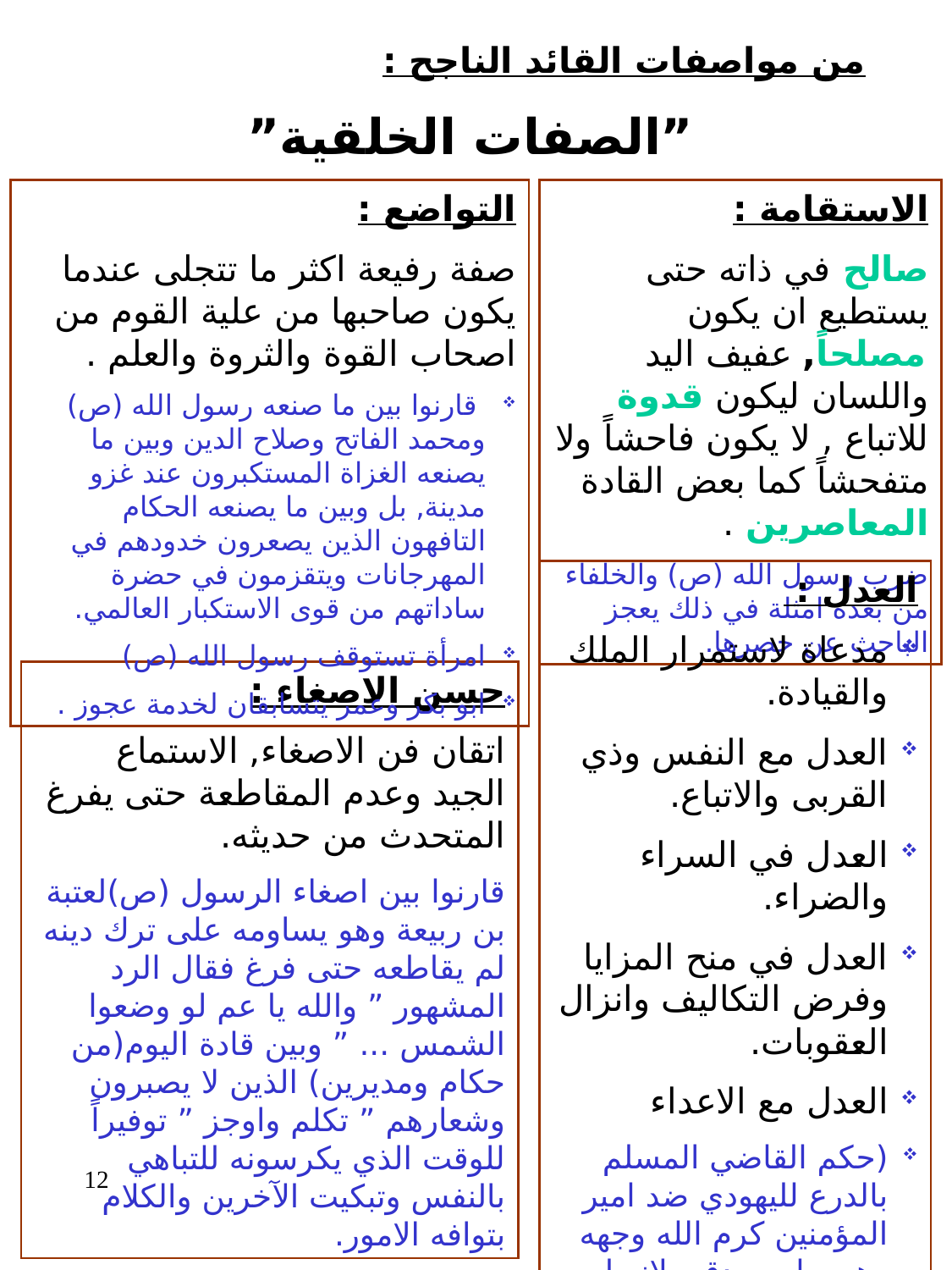

من مواصفات القائد الناجح :
”الصفات الخلقية”

التواضع :
صفة رفيعة اكثر ما تتجلى عندما يكون صاحبها من علية القوم من اصحاب القوة والثروة والعلم .
 قارنوا بين ما صنعه رسول الله (ص) ومحمد الفاتح وصلاح الدين وبين ما يصنعه الغزاة المستكبرون عند غزو مدينة, بل وبين ما يصنعه الحكام التافهون الذين يصعرون خدودهم في المهرجانات ويتقزمون في حضرة ساداتهم من قوى الاستكبار العالمي.
امرأة تستوقف رسول الله (ص)
ابو بكر وعمر يتسابقان لخدمة عجوز .
الاستقامة :
صالح في ذاته حتى يستطيع ان يكون مصلحاً, عفيف اليد واللسان ليكون قدوة للاتباع , لا يكون فاحشاً ولا متفحشاً كما بعض القادة المعاصرين .
ضرب رسول الله (ص) والخلفاء من بعده امثلة في ذلك يعجز الباحث عن حصرها.
العدل :
مدعاة لاستمرار الملك والقيادة.
العدل مع النفس وذي القربى والاتباع.
العدل في السراء والضراء.
العدل في منح المزايا وفرض التكاليف وانزال العقوبات.
العدل مع الاعداء
(حكم القاضي المسلم بالدرع لليهودي ضد امير المؤمنين كرم الله وجهه وهو يعلم صدقه, لانه لم يستطع اقامة الدليل ضد اليهودي).
الادارة بالعدل !!!0
حسن الاصغاء :
اتقان فن الاصغاء, الاستماع الجيد وعدم المقاطعة حتى يفرغ المتحدث من حديثه.
قارنوا بين اصغاء الرسول (ص)لعتبة بن ربيعة وهو يساومه على ترك دينه لم يقاطعه حتى فرغ فقال الرد المشهور ” والله يا عم لو وضعوا الشمس ... ” وبين قادة اليوم(من حكام ومديرين) الذين لا يصبرون وشعارهم ” تكلم واوجز ” توفيراً للوقت الذي يكرسونه للتباهي بالنفس وتبكيت الآخرين والكلام بتوافه الامور.
12